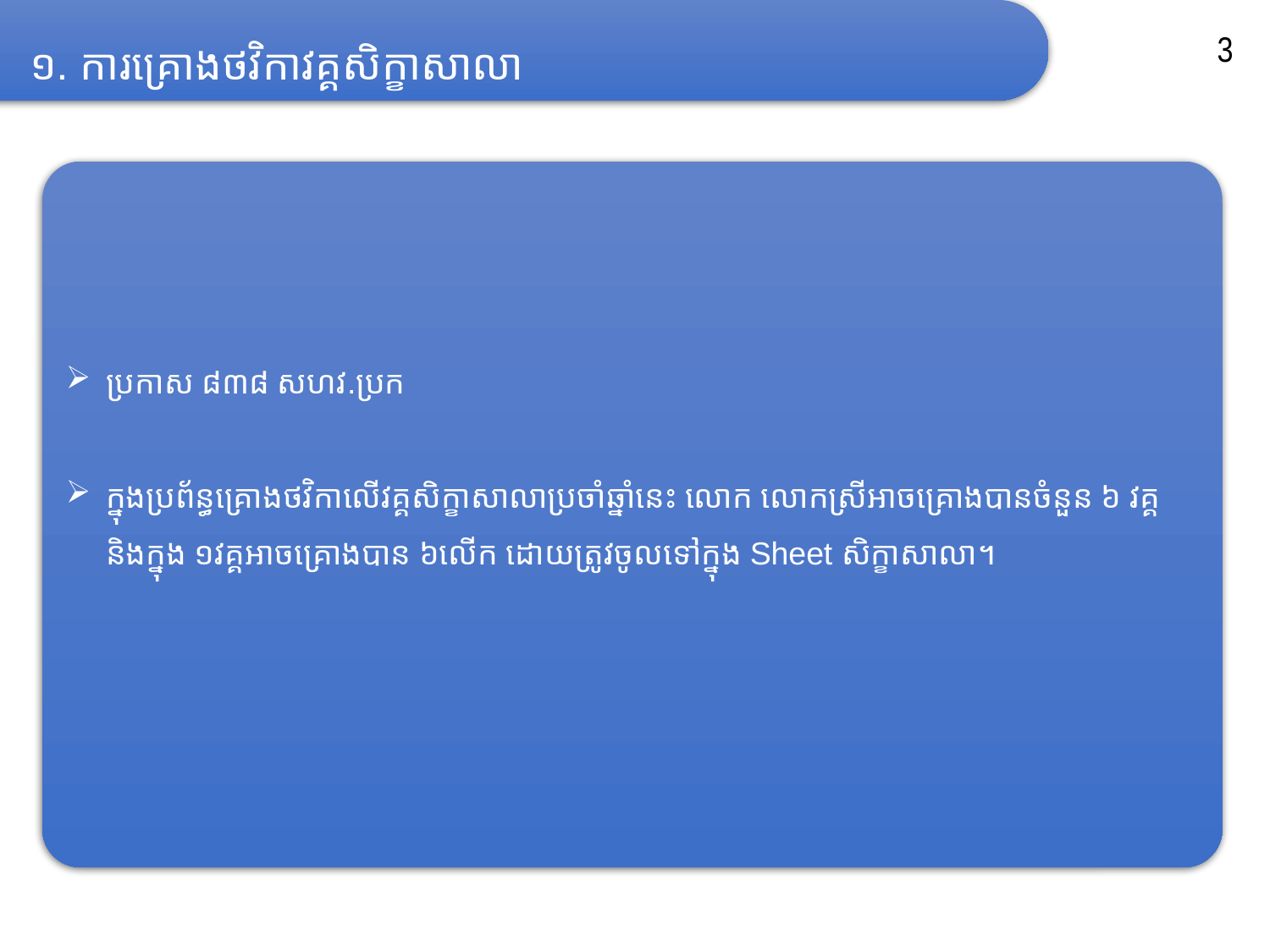

១. ការគ្រោងថវិកាវគ្គសិក្ខាសាលា
3
ប្រកាស ៨៣៨ សហវ.ប្រក

ក្នុងប្រព័ន្ធគ្រោងថវិកាលើវគ្គសិក្ខាសាលាប្រចាំឆ្នាំនេះ លោក លោកស្រីអាច​គ្រោង​បានចំនួន ៦ វគ្គ និង​ក្នុង ១វគ្គអាចគ្រោង​បាន ៦លើក ដោយត្រូវចូលទៅក្នុង Sheet សិក្ខាសាលា។